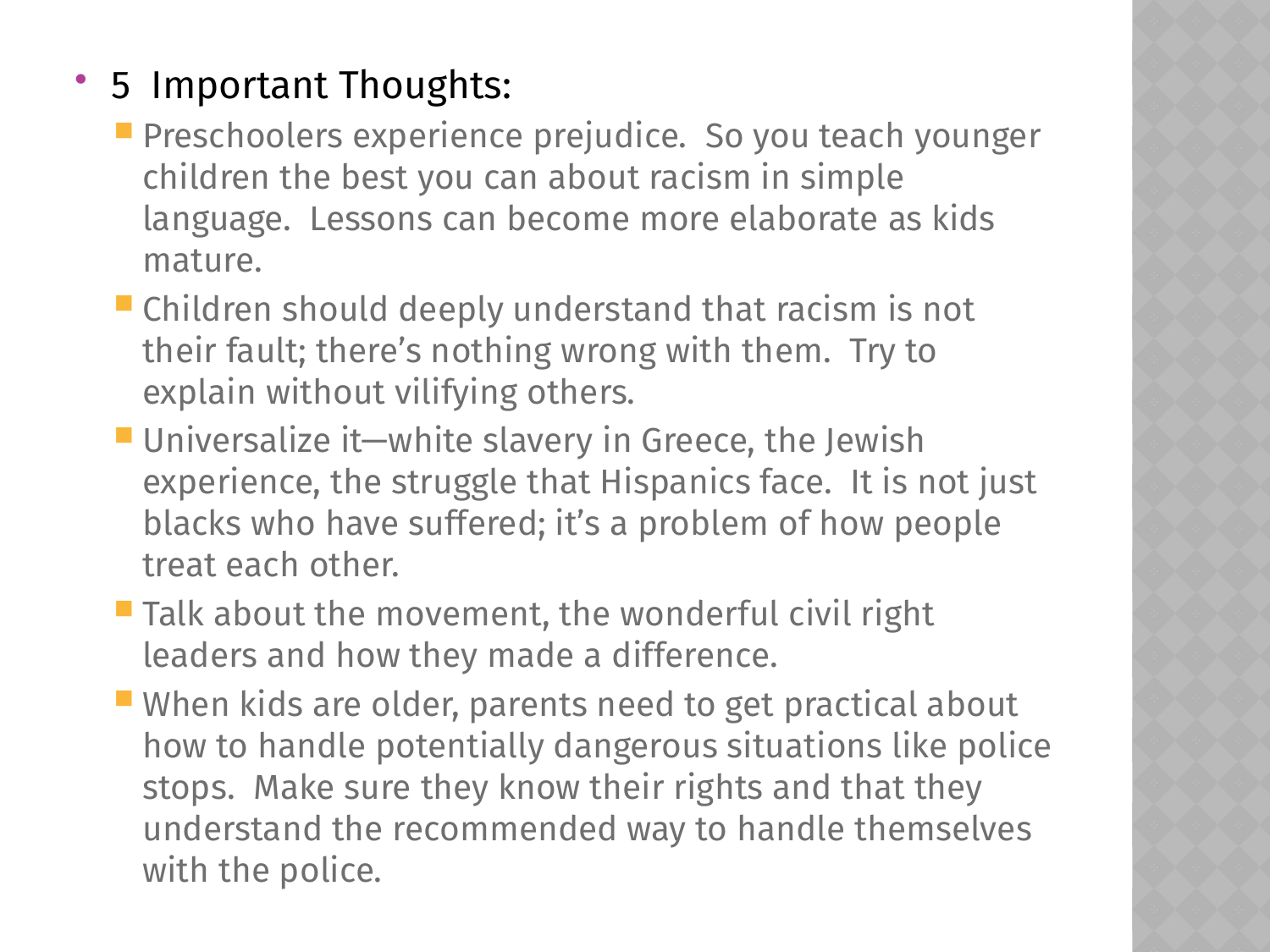

5  Important Thoughts:
Preschoolers experience prejudice.  So you teach younger children the best you can about racism in simple language.  Lessons can become more elaborate as kids mature.
Children should deeply understand that racism is not their fault; there’s nothing wrong with them.  Try to explain without vilifying others.
Universalize it—white slavery in Greece, the Jewish experience, the struggle that Hispanics face.  It is not just blacks who have suffered; it’s a problem of how people treat each other.
Talk about the movement, the wonderful civil right leaders and how they made a difference.
When kids are older, parents need to get practical about how to handle potentially dangerous situations like police stops.  Make sure they know their rights and that they understand the recommended way to handle themselves with the police.